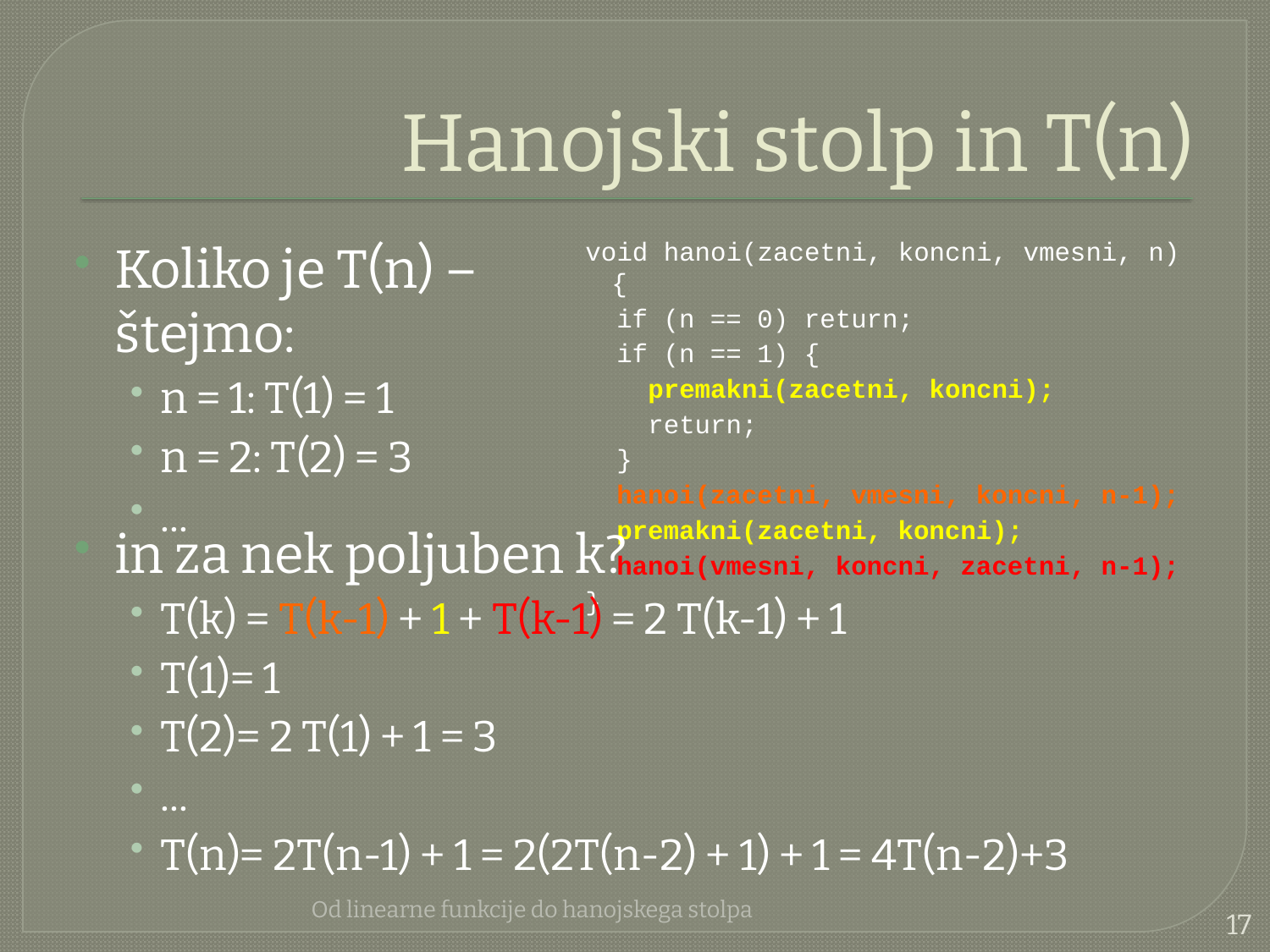

# Hanojski stolp in T(n)
Koliko je T(n) – štejmo:
n = 1: T(1) = 1
n = 2: T(2) = 3
...
void hanoi(zacetni, koncni, vmesni, n) {
  if (n == 0) return;
  if (n == 1) {
    premakni(zacetni, koncni);
    return;
  }
  hanoi(zacetni, vmesni, koncni, n-1);
  premakni(zacetni, koncni);
  hanoi(vmesni, koncni, zacetni, n-1);
}
in za nek poljuben k?
T(k) = T(k-1) + 1 + T(k-1) = 2 T(k-1) + 1
T(1)= 1
T(2)= 2 T(1) + 1 = 3
...
T(n)= 2T(n-1) + 1 = 2(2T(n-2) + 1) + 1 = 4T(n-2)+3
Od linearne funkcije do hanojskega stolpa
17